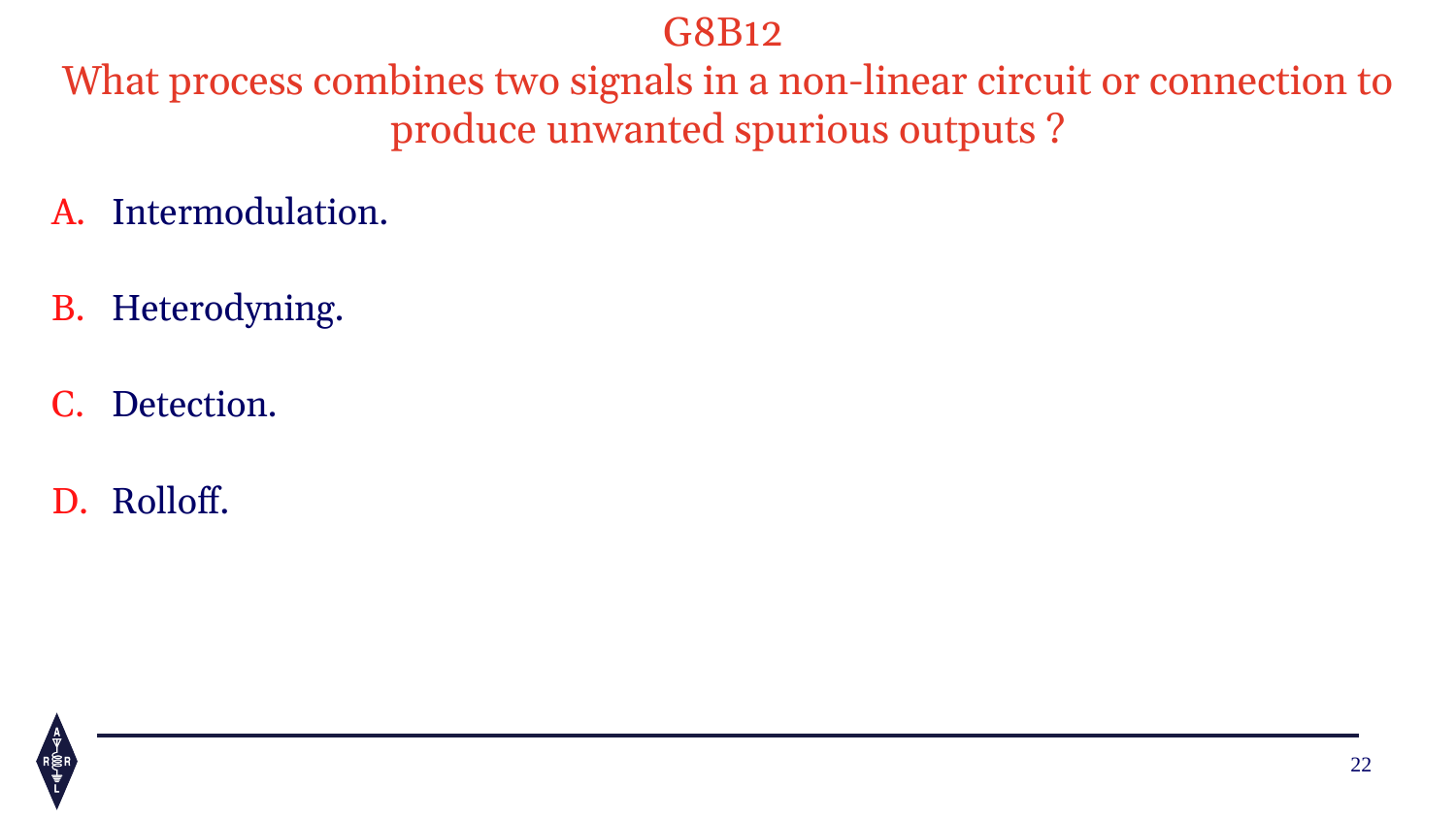

G8B12
What process combines two signals in a non-linear circuit or connection to produce unwanted spurious outputs ?
Intermodulation.
Heterodyning.
Detection.
Rolloff.
22